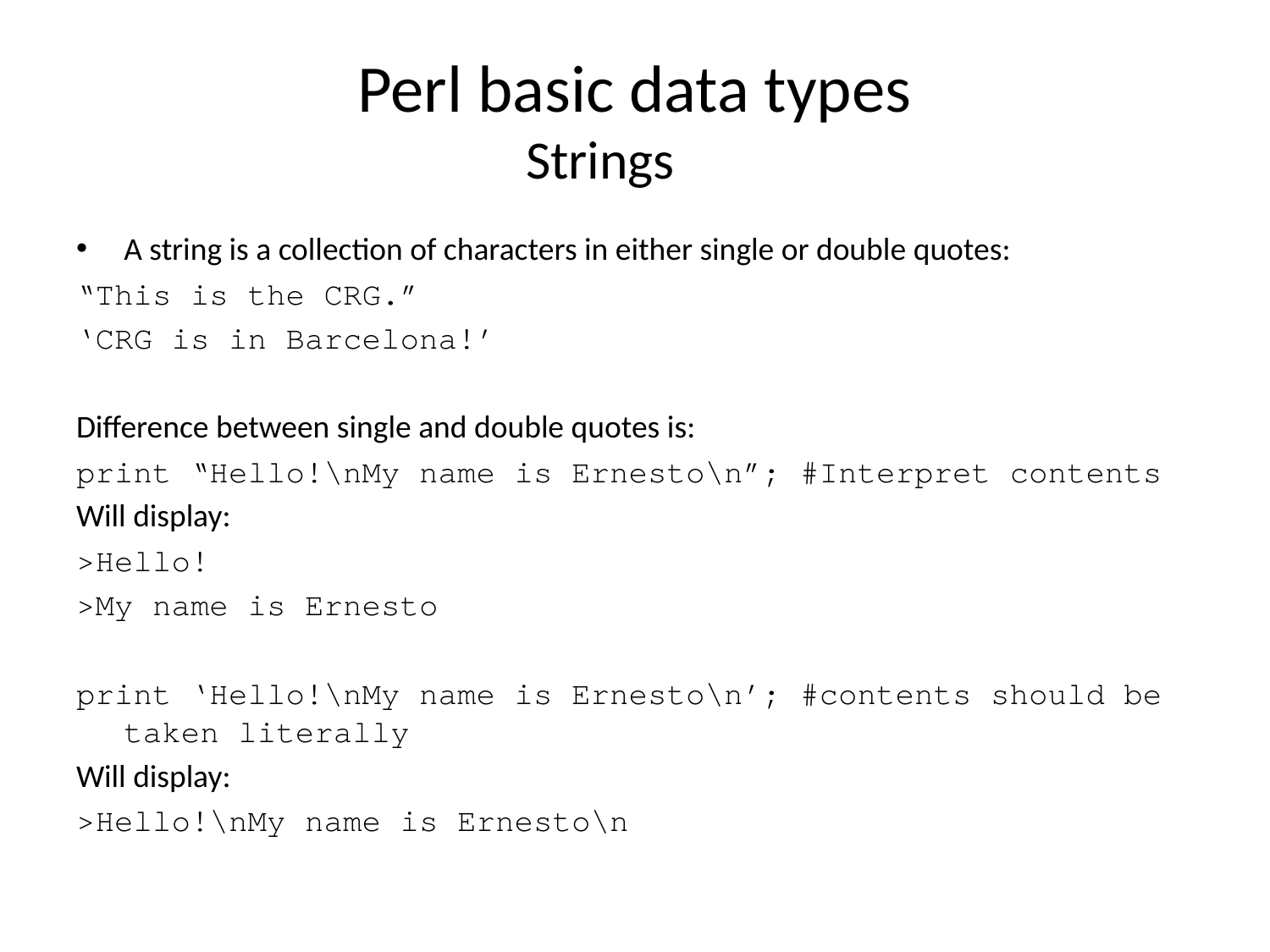

# Perl basic data types Strings
A string is a collection of characters in either single or double quotes:
“This is the CRG.”
‘CRG is in Barcelona!’

Difference between single and double quotes is:
print “Hello!\nMy name is Ernesto\n”; #Interpret contents
Will display:
>Hello!
>My name is Ernesto

print ‘Hello!\nMy name is Ernesto\n’; #contents should be taken literally
Will display:
>Hello!\nMy name is Ernesto\n